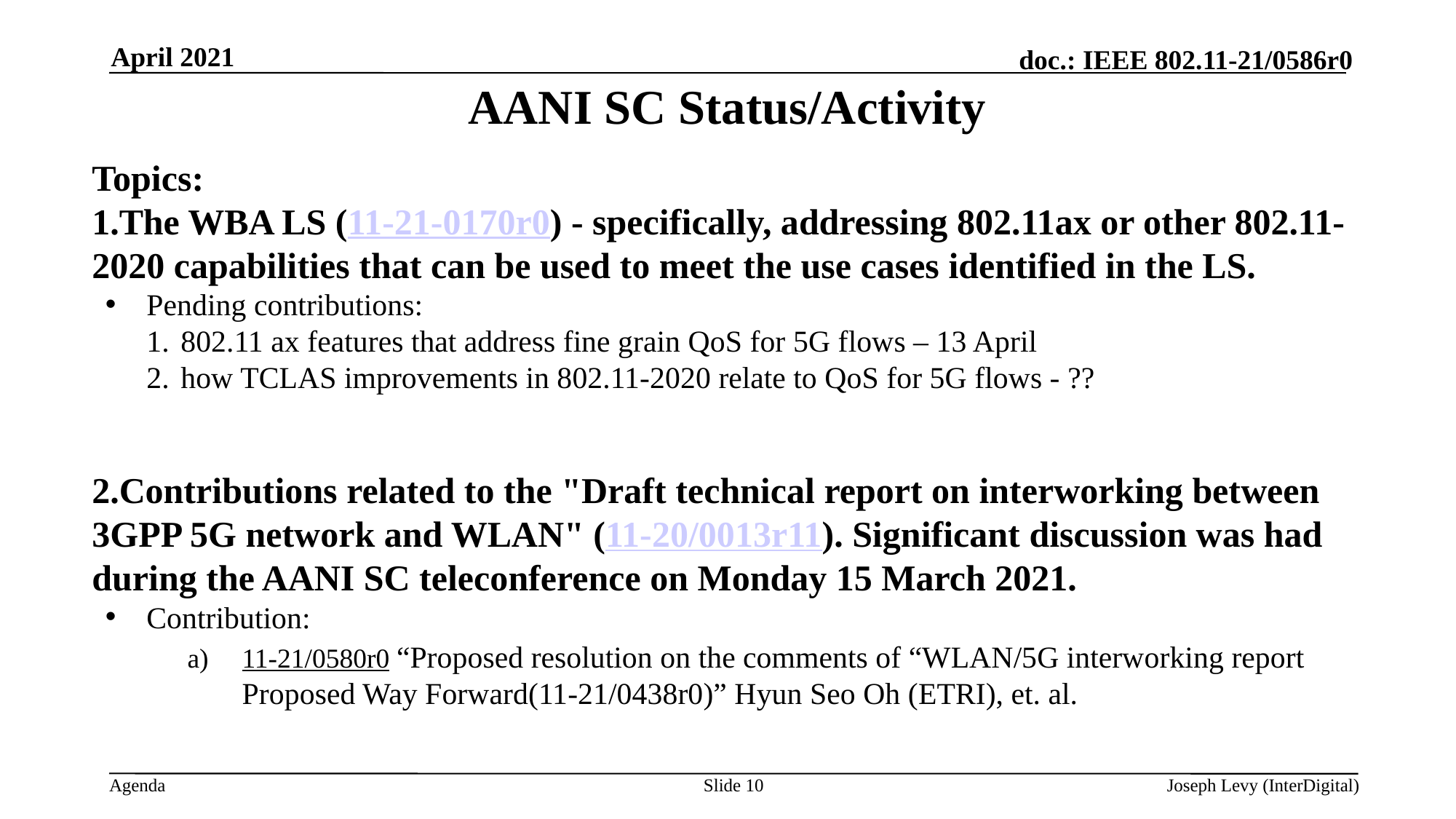

April 2021
# AANI SC Status/Activity
Topics:
The WBA LS (11-21-0170r0) - specifically, addressing 802.11ax or other 802.11-2020 capabilities that can be used to meet the use cases identified in the LS.
Pending contributions:
802.11 ax features that address fine grain QoS for 5G flows – 13 April
how TCLAS improvements in 802.11-2020 relate to QoS for 5G flows - ??

Contributions related to the "Draft technical report on interworking between 3GPP 5G network and WLAN" (11-20/0013r11). Significant discussion was had during the AANI SC teleconference on Monday 15 March 2021.
Contribution:
11-21/0580r0 “Proposed resolution on the comments of “WLAN/5G interworking report Proposed Way Forward(11-21/0438r0)” Hyun Seo Oh (ETRI), et. al.
Slide 10
Joseph Levy (InterDigital)